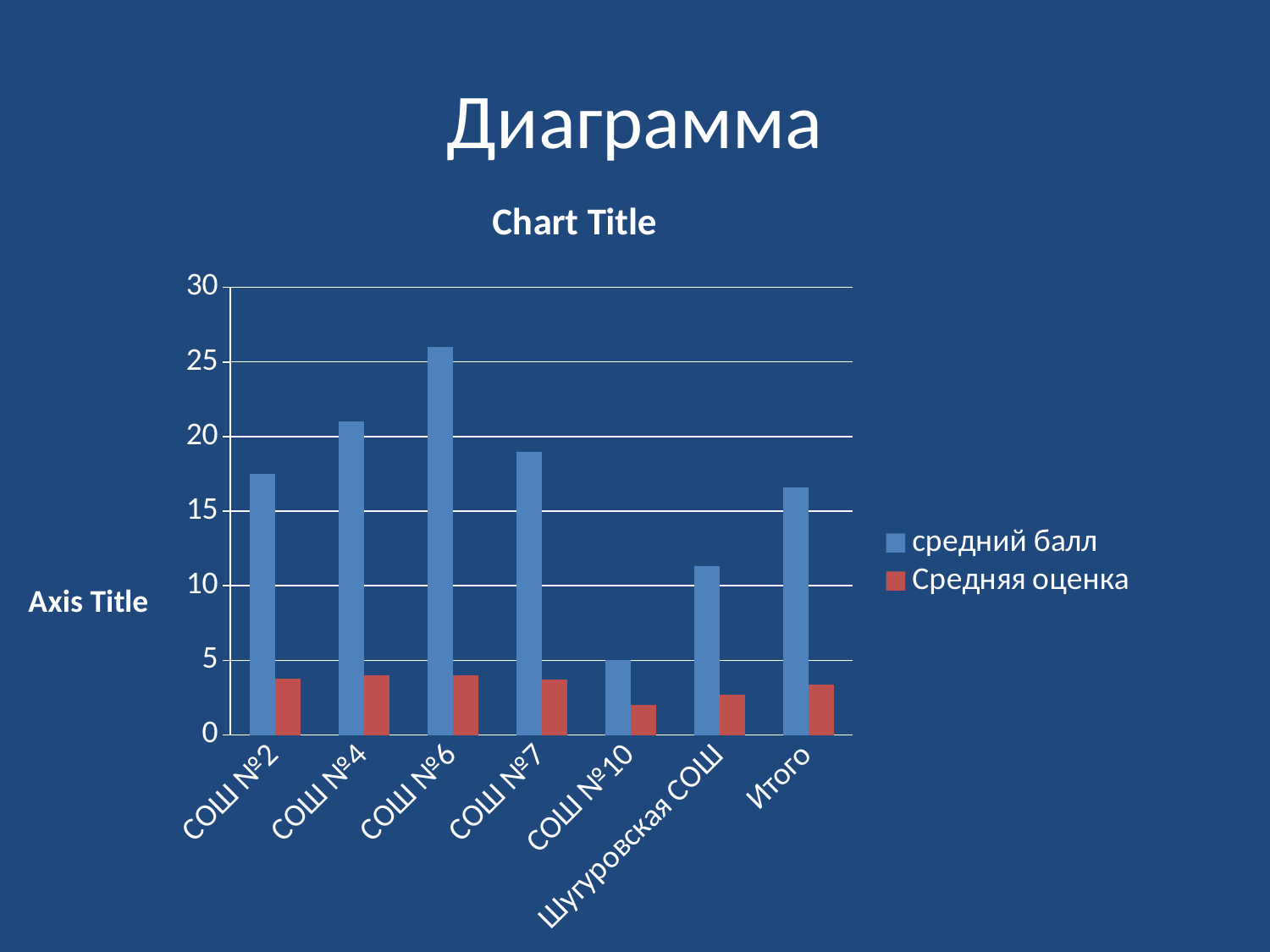

# Диаграмма

### Chart:

| Category | средний балл | Средняя оценка |
|---|---|---|
| СОШ №2 | 17.5 | 3.75 |
| СОШ №4 | 21.0 | 4.0 |
| СОШ №6 | 26.0 | 4.0 |
| СОШ №7 | 19.0 | 3.7 |
| СОШ №10 | 5.0 | 2.0 |
| Шугуровская СОШ | 11.3 | 2.7 |
| Итого | 16.6 | 3.4 |